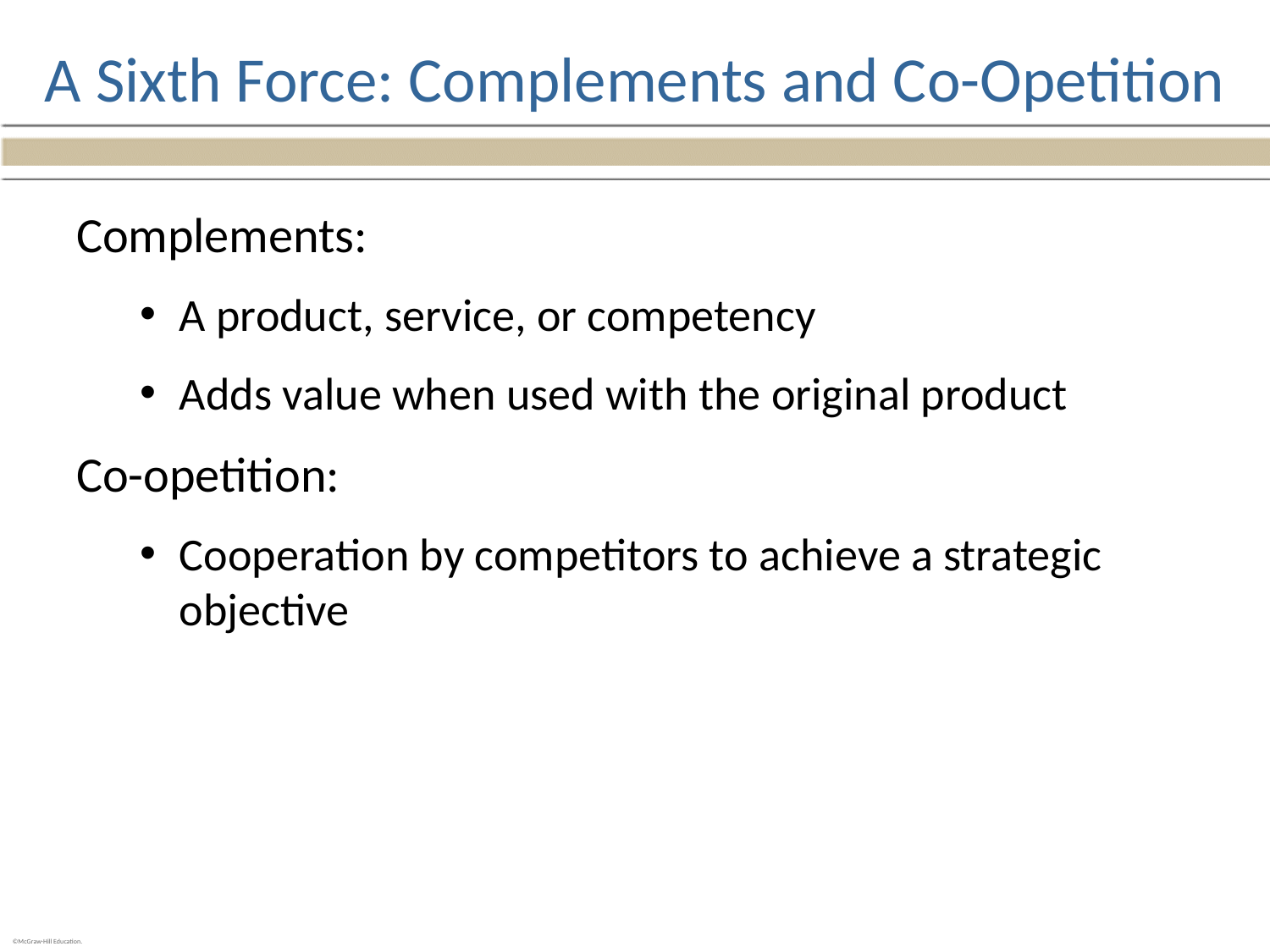

# A Sixth Force: Complements and Co-Opetition
Complements:
A product, service, or competency
Adds value when used with the original product
Co-opetition:
Cooperation by competitors to achieve a strategic objective